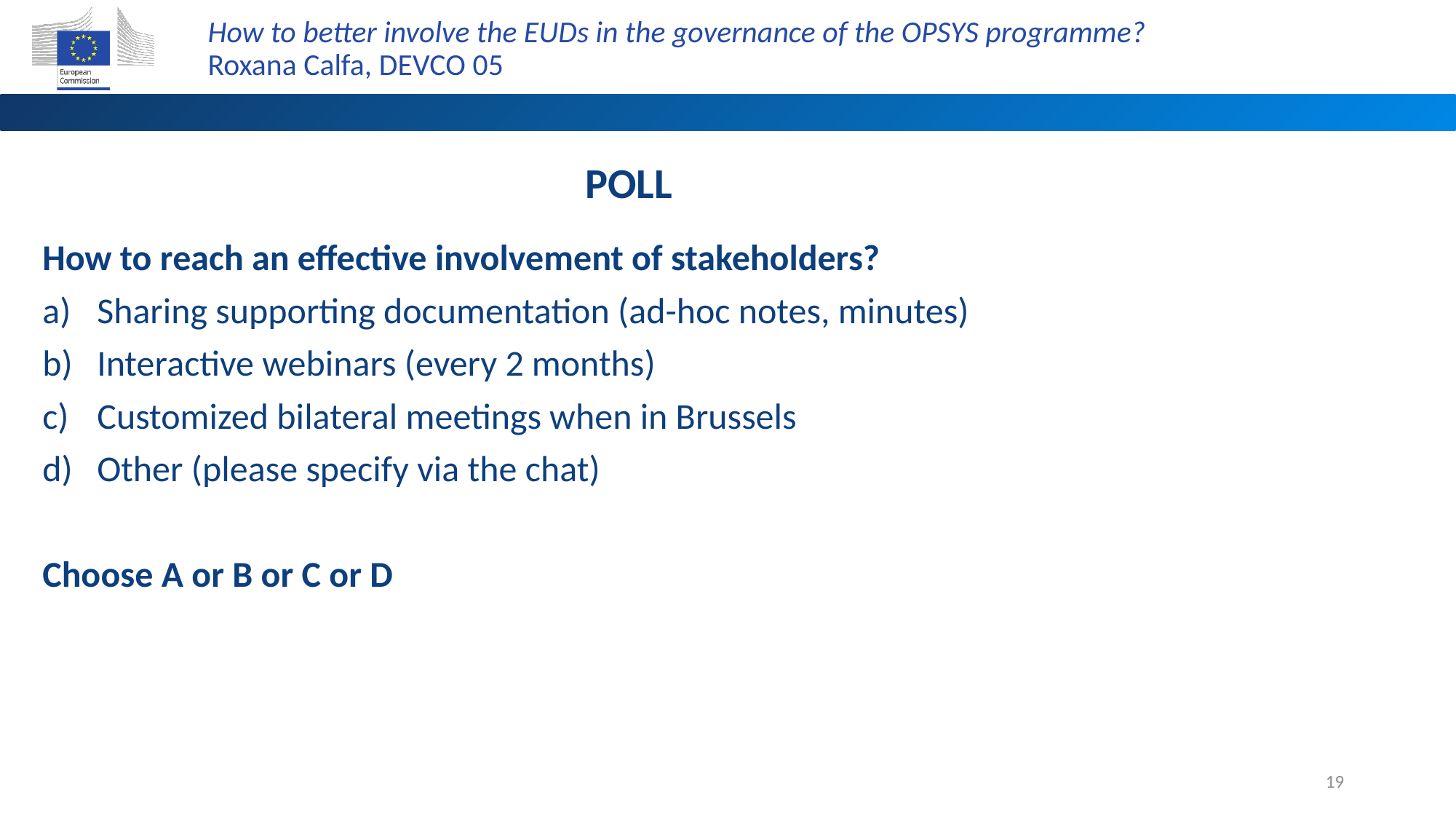

How to better involve the EUDs in the governance of the OPSYS programme?
Roxana Calfa, DEVCO 05
POLL
How to reach an effective involvement of stakeholders?
Sharing supporting documentation (ad-hoc notes, minutes)
Interactive webinars (every 2 months)
Customized bilateral meetings when in Brussels
Other (please specify via the chat)

Choose A or B or C or D

19